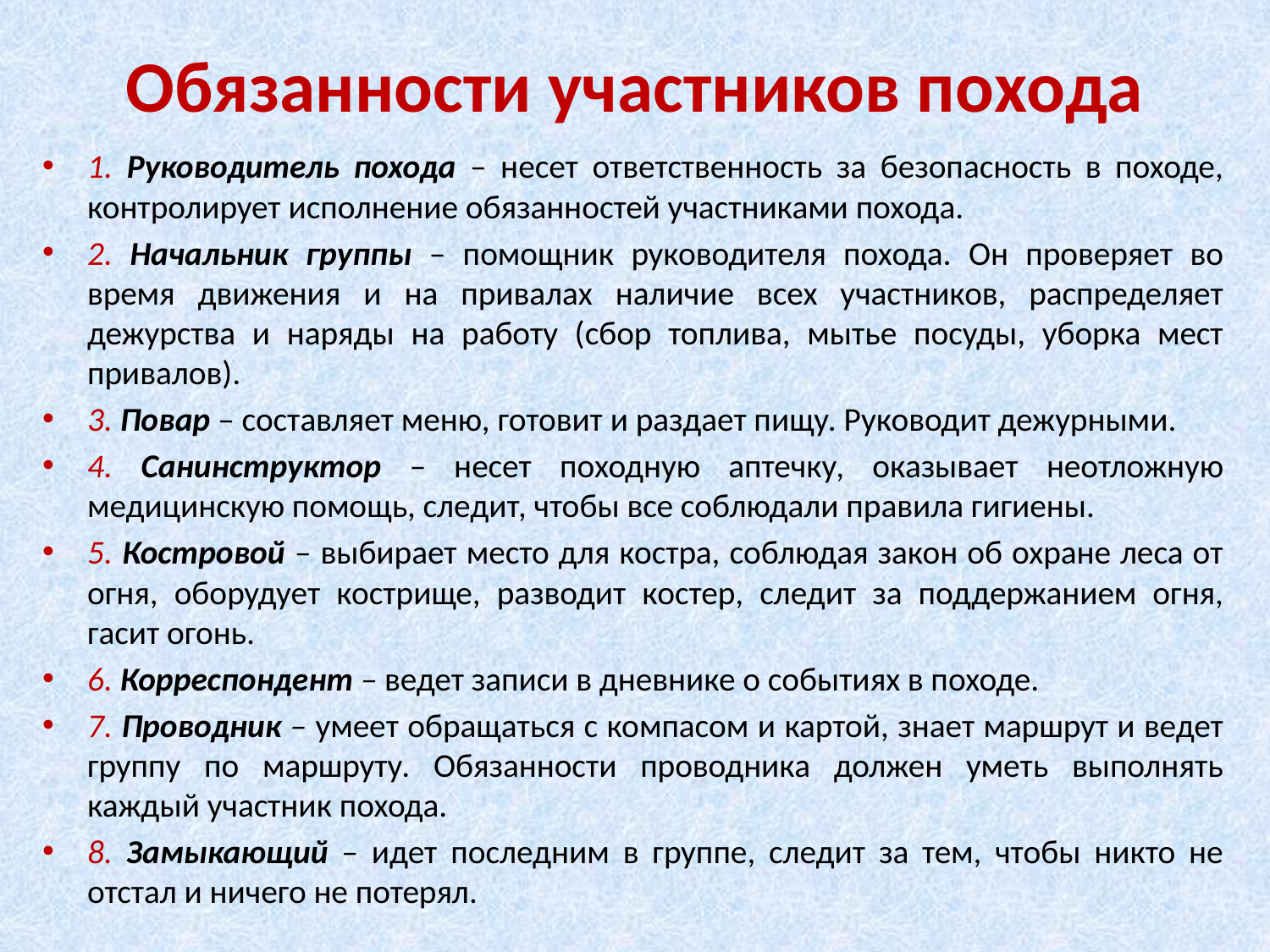

# Обязанности участников похода
1. Руководитель похода – несет ответственность за безопасность в походе, контролирует исполнение обязанностей участниками похода.
2. Начальник группы – помощник руководителя похода. Он проверяет во время движения и на привалах наличие всех участников, распределяет дежурства и наряды на работу (сбор топлива, мытье посуды, уборка мест привалов).
3. Повар – составляет меню, готовит и раздает пищу. Руководит дежурными.
4. Санинструктор – несет походную аптечку, оказывает неотложную медицинскую помощь, следит, чтобы все соблюдали правила гигиены.
5. Костровой – выбирает место для костра, соблюдая закон об охране леса от огня, оборудует кострище, разводит костер, следит за поддержанием огня, гасит огонь.
6. Корреспондент – ведет записи в дневнике о событиях в походе.
7. Проводник – умеет обращаться с компасом и картой, знает маршрут и ведет группу по маршруту. Обязанности проводника должен уметь выполнять каждый участник похода.
8. Замыкающий – идет последним в группе, следит за тем, чтобы никто не отстал и ничего не потерял.